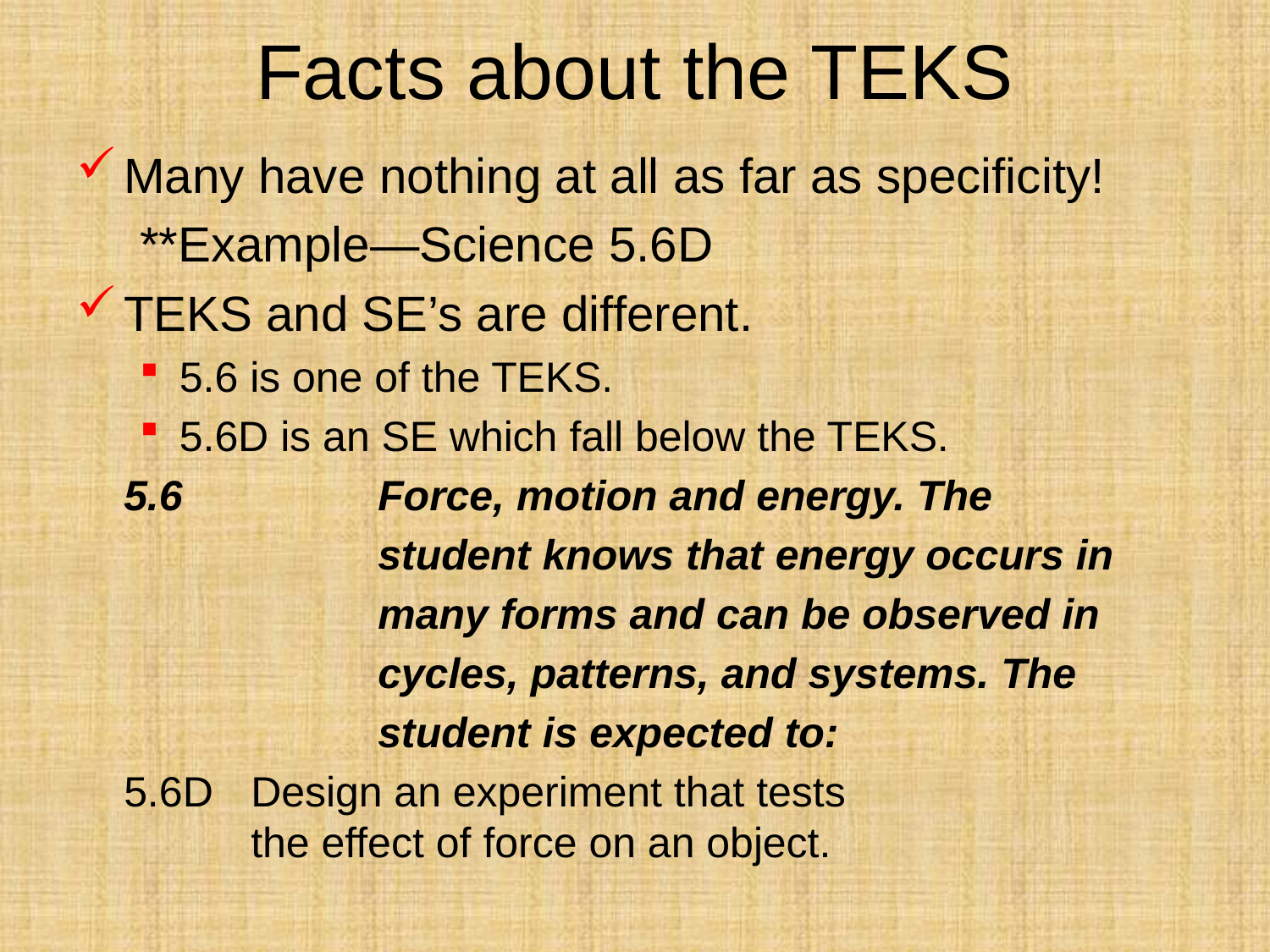

# Facts about the TEKS
Many have nothing at all as far as specificity!
**Example—Science 5.6D
TEKS and SE’s are different.
5.6 is one of the TEKS.
5.6D is an SE which fall below the TEKS.
	5.6		Force, motion and energy. The
			student knows that energy occurs in
			many forms and can be observed in
			cycles, patterns, and systems. The
			student is expected to:
	5.6D	Design an experiment that tests 				the effect of force on an object.